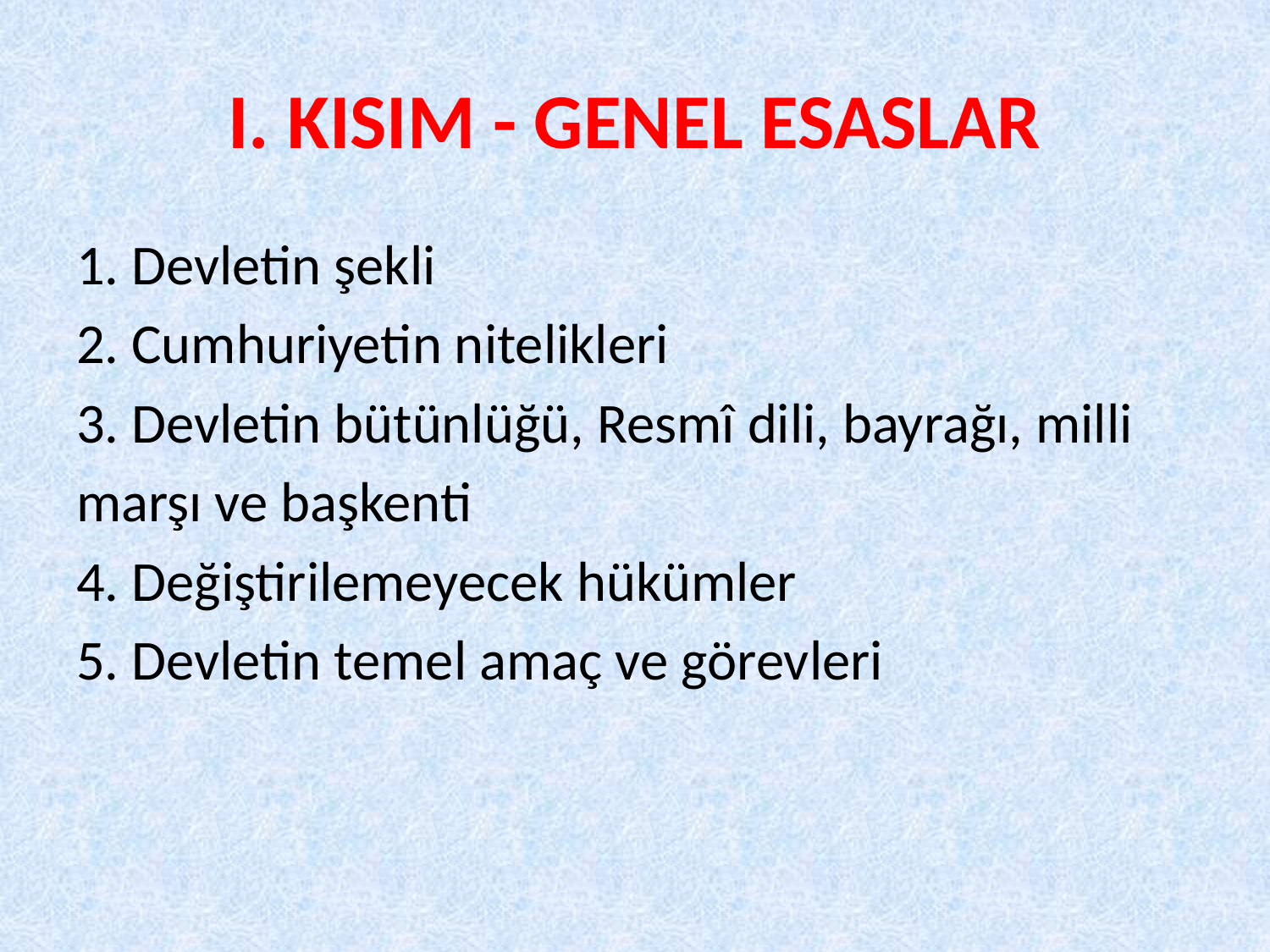

# I. KISIM - GENEL ESASLAR
1. Devletin şekli
2. Cumhuriyetin nitelikleri
3. Devletin bütünlüğü, Resmî dili, bayrağı, milli
marşı ve başkenti
4. Değiştirilemeyecek hükümler
5. Devletin temel amaç ve görevleri